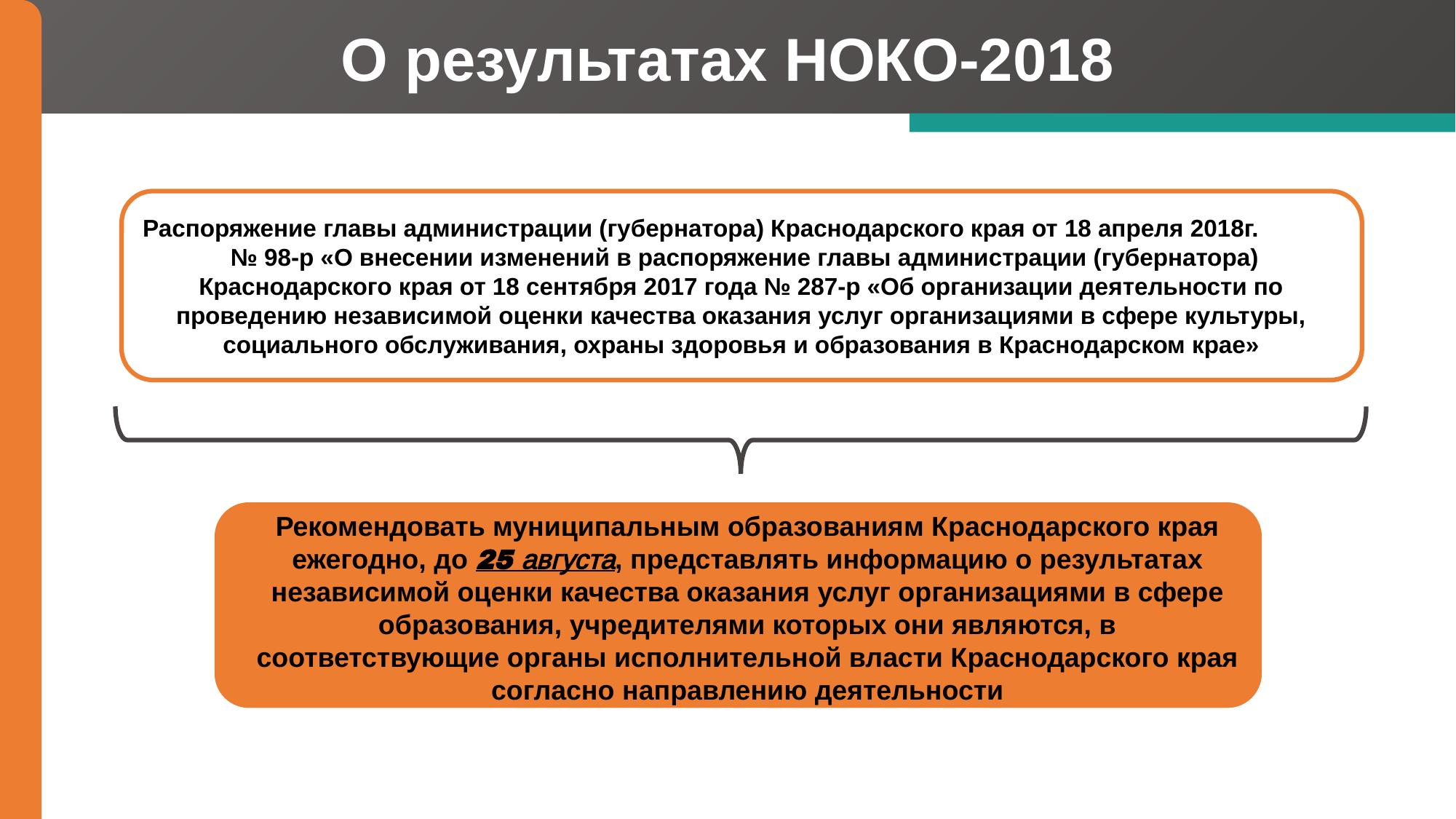

О результатах НОКО-2018

Распоряжение главы администрации (губернатора) Краснодарского края от 18 апреля 2018г.              № 98-р «О внесении изменений в распоряжение главы администрации (губернатора) Краснодарского края от 18 сентября 2017 года № 287-р «Об организации деятельности по проведению независимой оценки качества оказания услуг организациями в сфере культуры, социального обслуживания, охраны здоровья и образования в Краснодарском крае»

Рекомендовать муниципальным образованиям Краснодарского края ежегодно, до 25 августа, представлять информацию о результатах независимой оценки качества оказания услуг организациями в сфере образования, учредителями которых они являются, в соответствующие органы исполнительной власти Краснодарского края согласно направлению деятельности